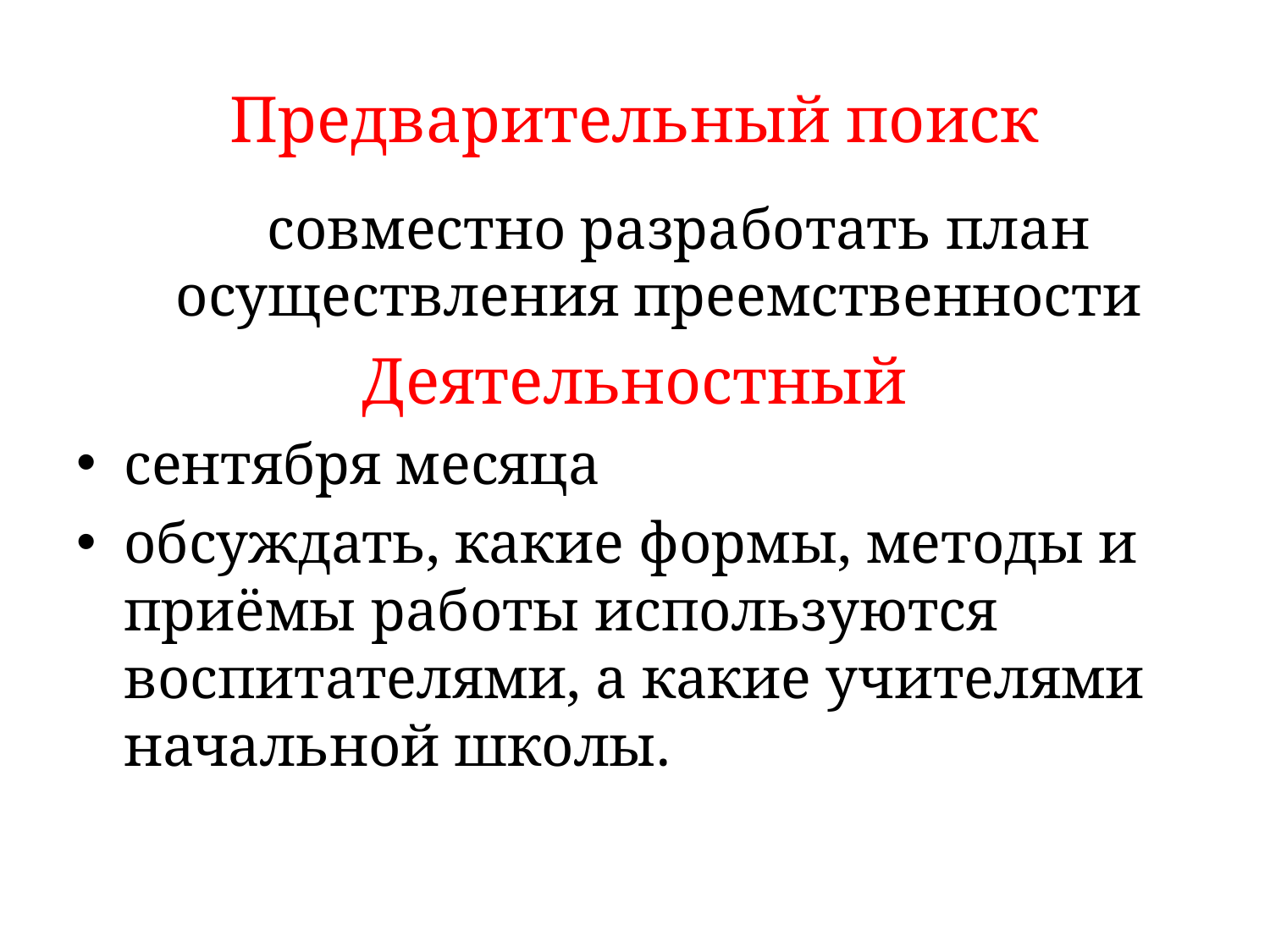

# Предварительный поиск
      совместно разработать план осуществления преемственности
Деятельностный
сентября месяца
обсуждать, какие формы, методы и приёмы работы используются воспитателями, а какие учителями начальной школы.